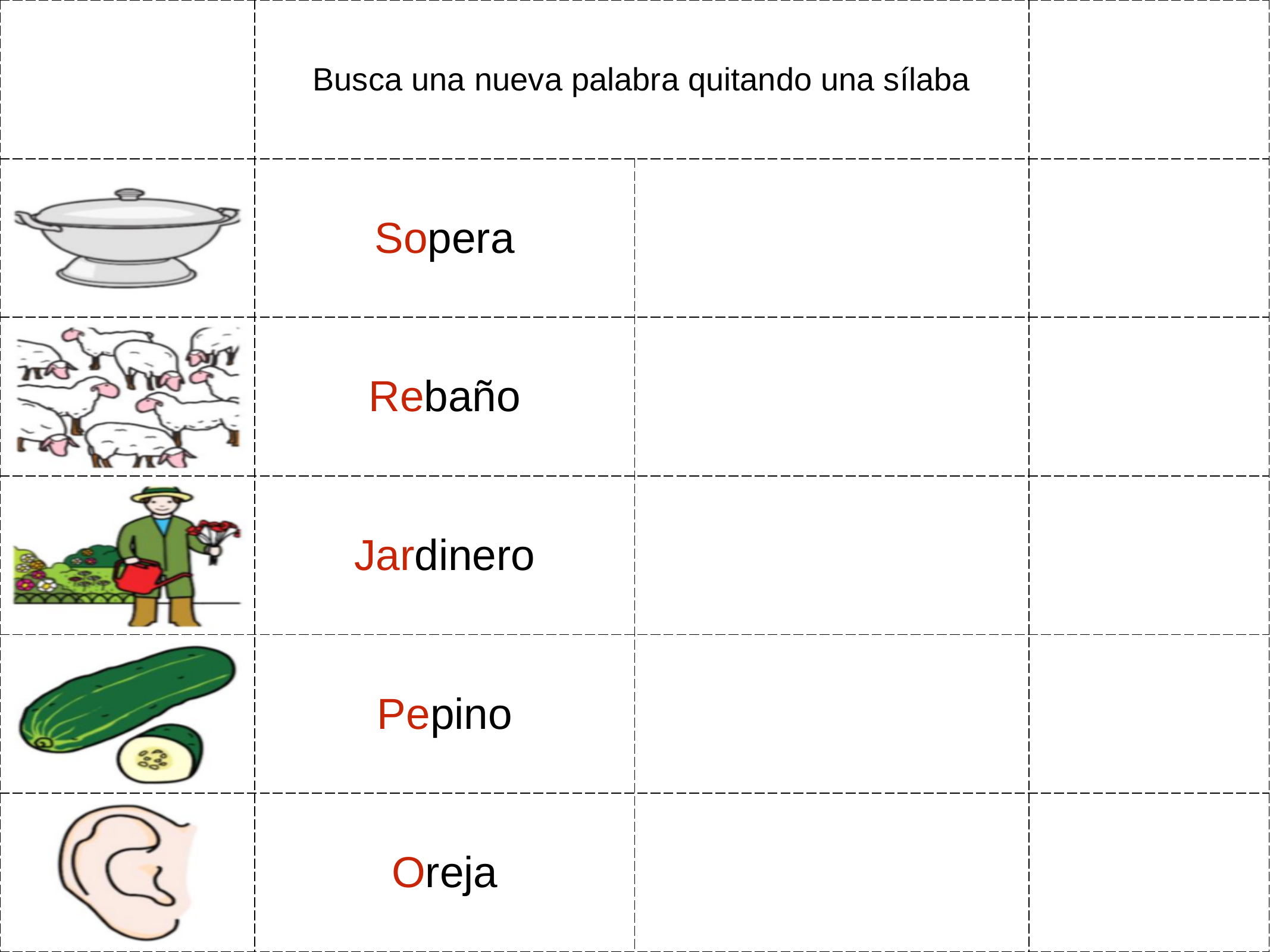

|  | Busca una nueva palabra quitando una sílaba |  |  |
| --- | --- | --- | --- |
|  | Sopera |  |  |
|  | Rebaño |  |  |
|  | Jardinero |  |  |
|  | Pepino |  |  |
|  | Oreja |  |  |